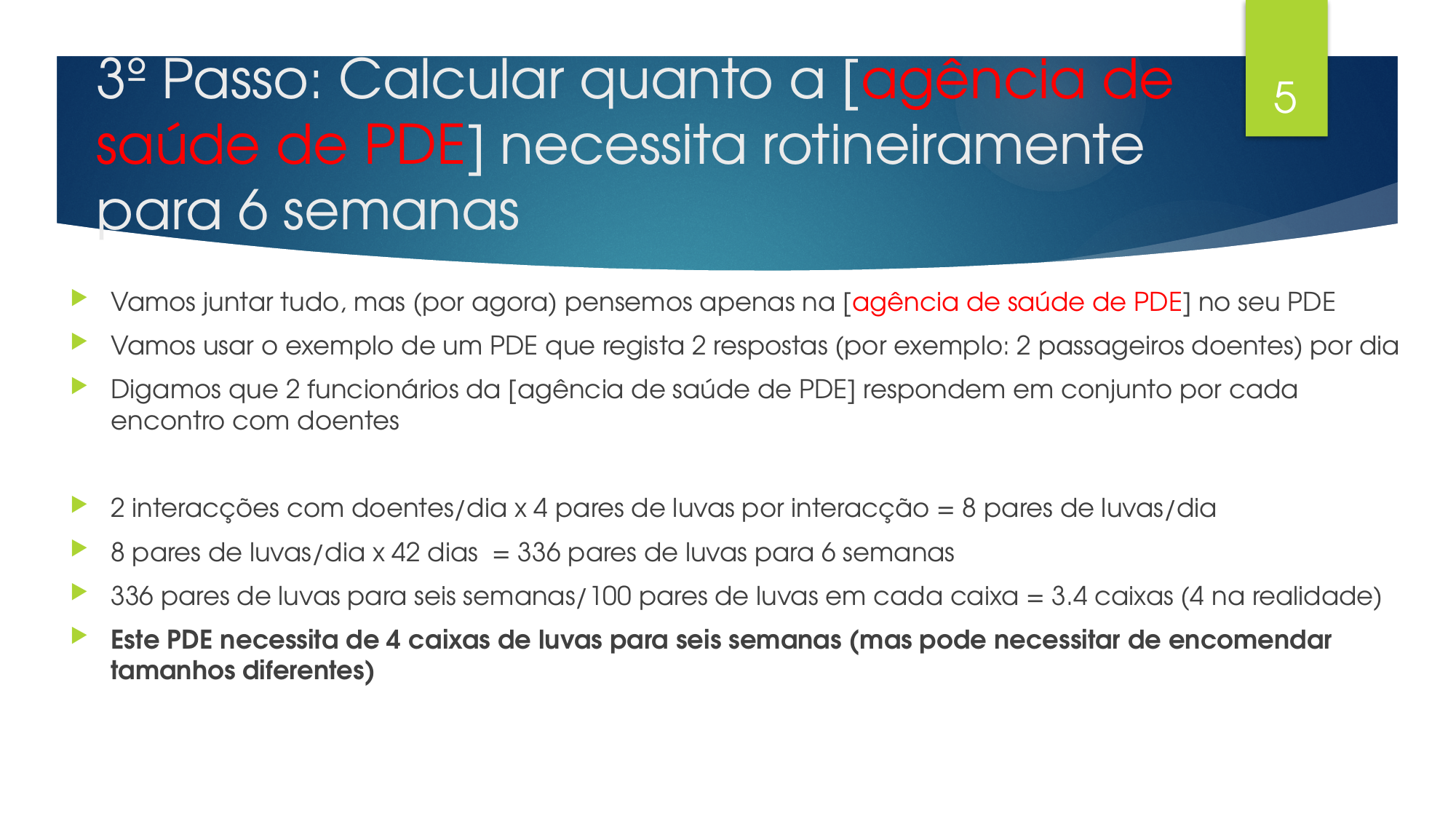

5
# 3º Passo: Calcular quanto a [agência de saúde de PDE] necessita rotineiramente para 6 semanas
Vamos juntar tudo, mas (por agora) pensemos apenas na [agência de saúde de PDE] no seu PDE
Vamos usar o exemplo de um PDE que regista 2 respostas (por exemplo: 2 passageiros doentes) por dia
Digamos que 2 funcionários da [agência de saúde de PDE] respondem em conjunto por cada encontro com doentes

2 interacções com doentes/dia x 4 pares de luvas por interacção = 8 pares de luvas/dia
8 pares de luvas/dia x 42 dias  = 336 pares de luvas para 6 semanas
336 pares de luvas para seis semanas/100 pares de luvas em cada caixa = 3.4 caixas (4 na realidade)
Este PDE necessita de 4 caixas de luvas para seis semanas (mas pode necessitar de encomendar tamanhos diferentes)